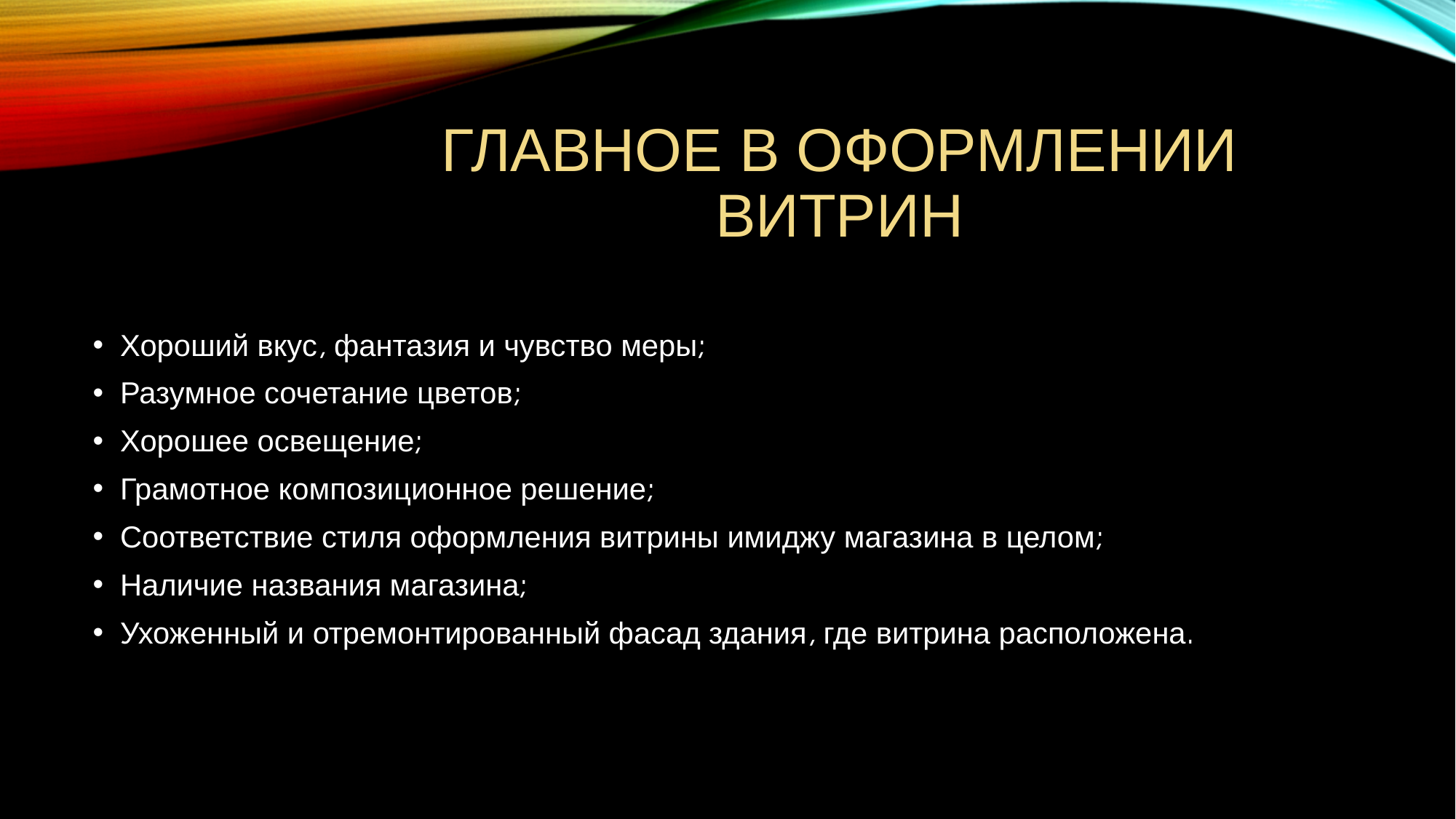

# Главное в оформлении витрин
Хороший вкус, фантазия и чувство меры;
Разумное сочетание цветов;
Хорошее освещение;
Грамотное композиционное решение;
Соответствие стиля оформления витрины имиджу магазина в целом;
Наличие названия магазина;
Ухоженный и отремонтированный фасад здания, где витрина расположена.